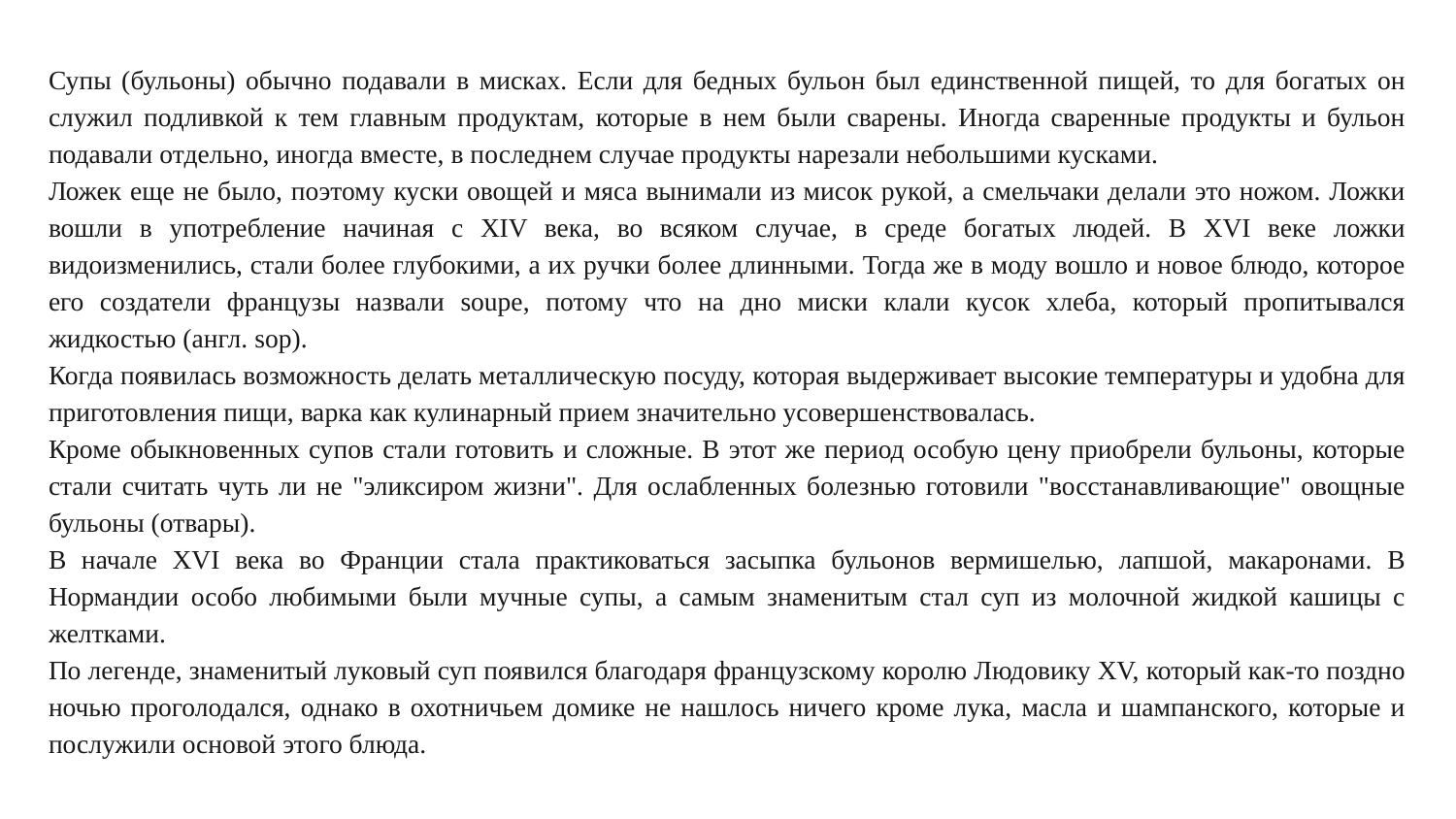

Супы (бульоны) обычно подавали в мисках. Если для бедных бульон был единственной пищей, то для богатых он служил подливкой к тем главным продуктам, которые в нем были сварены. Иногда сваренные продукты и бульон подавали отдельно, иногда вместе, в последнем случае продукты нарезали небольшими кусками.
Ложек еще не было, поэтому куски овощей и мяса вынимали из мисок рукой, а смельчаки делали это ножом. Ложки вошли в употребление начиная с ХIV века, во всяком случае, в среде богатых людей. В ХVI веке ложки видоизменились, стали более глубокими, а их ручки более длинными. Тогда же в моду вошло и новое блюдо, которое его создатели французы назвали soupe, потому что на дно миски клали кусок хлеба, который пропитывался жидкостью (англ. sop).
Когда появилась возможность делать металлическую посуду, которая выдерживает высокие температуры и удобна для приготовления пищи, варка как кулинарный прием значительно усовершенствовалась.
Кроме обыкновенных супов стали готовить и сложные. В этот же период особую цену приобрели бульоны, которые стали считать чуть ли не "эликсиром жизни". Для ослабленных болезнью готовили "восстанавливающие" овощные бульоны (отвары).
В начале XVI века во Франции стала практиковаться засыпка бульонов вермишелью, лапшой, макаронами. В Нормандии особо любимыми были мучные супы, а самым знаменитым стал суп из молочной жидкой кашицы с желтками.
По легенде, знаменитый луковый суп появился благодаря французскому королю Людовику XV, который как-то поздно ночью проголодался, однако в охотничьем домике не нашлось ничего кроме лука, масла и шампанского, которые и послужили основой этого блюда.